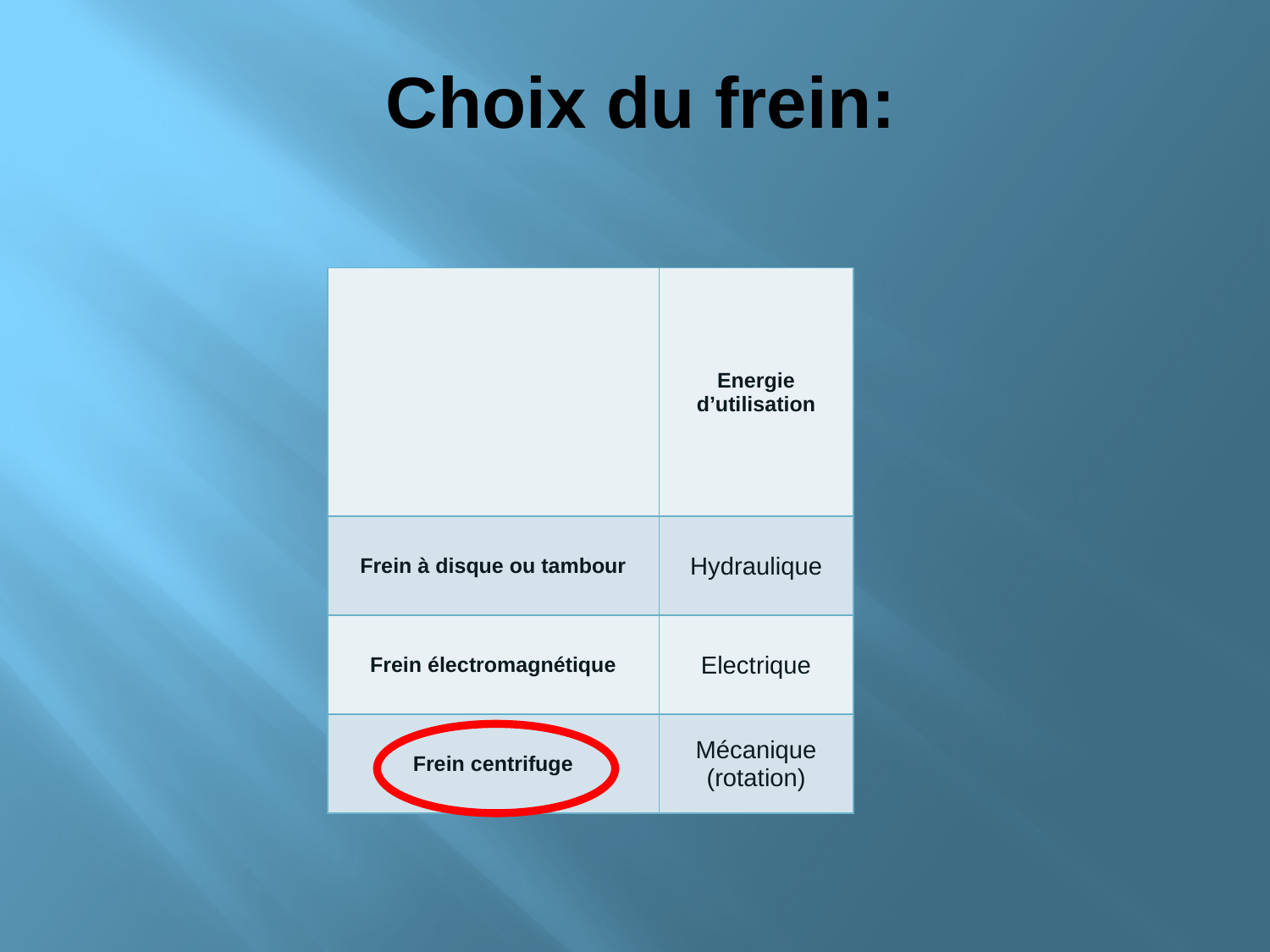

# Choix du frein:
|  | Energie d’utilisation |
| --- | --- |
| Frein à disque ou tambour | Hydraulique |
| Frein électromagnétique | Electrique |
| Frein centrifuge | Mécanique (rotation) |